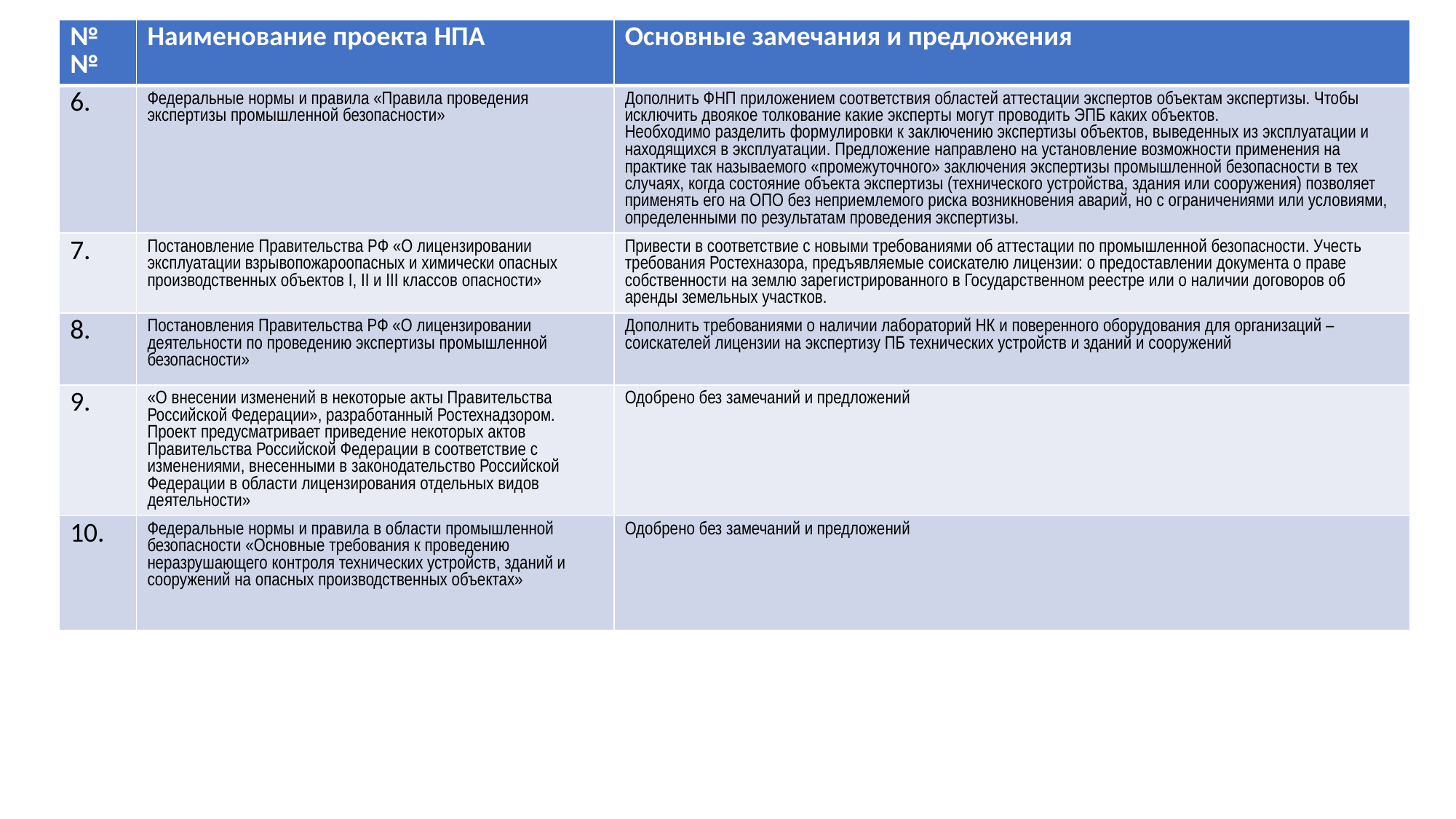

| №№ | Наименование проекта НПА | Основные замечания и предложения |
| --- | --- | --- |
| 6. | Федеральные нормы и правила «Правила проведения экспертизы промышленной безопасности» | Дополнить ФНП приложением соответствия областей аттестации экспертов объектам экспертизы. Чтобы исключить двоякое толкование какие эксперты могут проводить ЭПБ каких объектов. Необходимо разделить формулировки к заключению экспертизы объектов, выведенных из эксплуатации и находящихся в эксплуатации. Предложение направлено на установление возможности применения на практике так называемого «промежуточного» заключения экспертизы промышленной безопасности в тех случаях, когда состояние объекта экспертизы (технического устройства, здания или сооружения) позволяет применять его на ОПО без неприемлемого риска возникновения аварий, но с ограничениями или условиями, определенными по результатам проведения экспертизы. |
| 7. | Постановление Правительства РФ «О лицензировании эксплуатации взрывопожароопасных и химически опасных производственных объектов I, II и III классов опасности» | Привести в соответствие с новыми требованиями об аттестации по промышленной безопасности. Учесть требования Ростехназора, предъявляемые соискателю лицензии: о предоставлении документа о праве собственности на землю зарегистрированного в Государственном реестре или о наличии договоров об аренды земельных участков. |
| 8. | Постановления Правительства РФ «О лицензировании деятельности по проведению экспертизы промышленной безопасности» | Дополнить требованиями о наличии лабораторий НК и поверенного оборудования для организаций – соискателей лицензии на экспертизу ПБ технических устройств и зданий и сооружений |
| 9. | «О внесении изменений в некоторые акты Правительства Российской Федерации», разработанный Ростехнадзором. Проект предусматривает приведение некоторых актов Правительства Российской Федерации в соответствие с изменениями, внесенными в законодательство Российской Федерации в области лицензирования отдельных видов деятельности» | Одобрено без замечаний и предложений |
| 10. | Федеральные нормы и правила в области промышленной безопасности «Основные требования к проведению неразрушающего контроля технических устройств, зданий и сооружений на опасных производственных объектах» | Одобрено без замечаний и предложений |